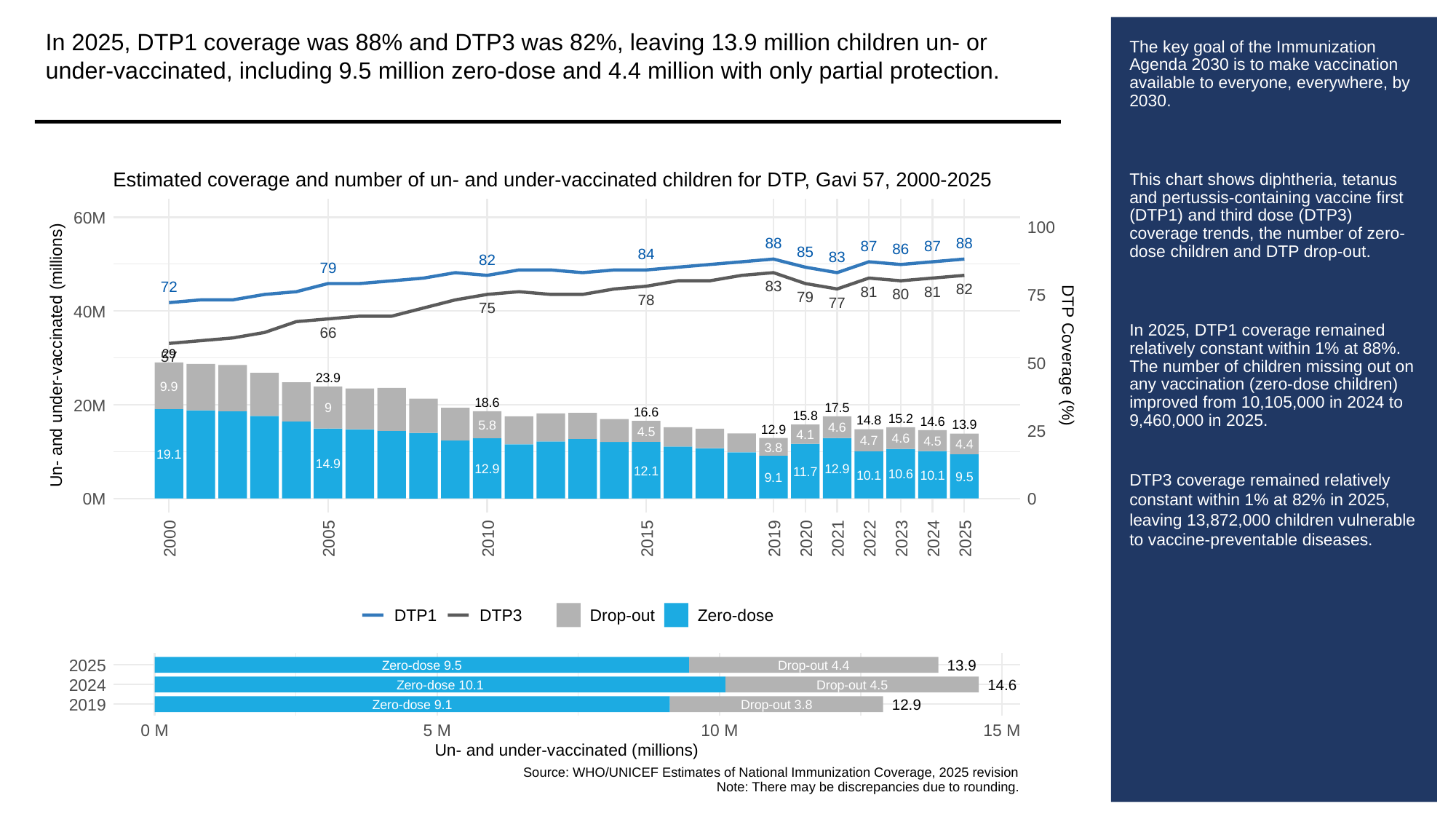

In 2025, DTP1 coverage was 88% and DTP3 was 82%, leaving 13.9 million children un- or under-vaccinated, including 9.5 million zero-dose and 4.4 million with only partial protection.
# The key goal of the Immunization Agenda 2030 is to make vaccination available to everyone, everywhere, by 2030.

This chart shows diphtheria, tetanus and pertussis-containing vaccine first (DTP1) and third dose (DTP3) coverage trends, the number of zero-dose children and DTP drop-out.

In 2025, DTP1 coverage remained relatively constant within 1% at 88%. The number of children missing out on any vaccination (zero-dose children) improved from 10,105,000 in 2024 to 9,460,000 in 2025.

DTP3 coverage remained relatively constant within 1% at 82% in 2025, leaving 13,872,000 children vulnerable to vaccine-preventable diseases.

Estimated coverage and number of un- and under-vaccinated children for DTP, Gavi 57, 2000-2025

60M

100
88
88
87
87
86
85
84
83
82

79

83
72
82
81
81
80
75
79
78
77
75
40M

66
29
Un- and under-vaccinated (millions)
DTP Coverage (%)
57
50

23.9

9.9

18.6

20M
17.5
9

16.6

15.8

15.2
14.8

14.6

13.9
5.8

4.6
12.9
25

4.5

4.1

4.6

4.7
4.5

4.4

3.8

19.1

14.9
12.9
12.9
12.1
11.7
10.6
10.1
10.1
9.5
9.1
0M
0

2000
2005
2010
2015
2019
2020
2021
2022
2023
2024
2025

DTP1
DTP3
Drop-out
Zero-dose

2025
13.9
Zero-dose 9.5
Drop-out 4.4

2024
14.6
Zero-dose 10.1
Drop-out 4.5

2019
12.9
Zero-dose 9.1
Drop-out 3.8

0 M
5 M
10 M
15 M
Un- and under-vaccinated (millions)
Source: WHO/UNICEF Estimates of National Immunization Coverage, 2025 revision
Note: There may be discrepancies due to rounding.